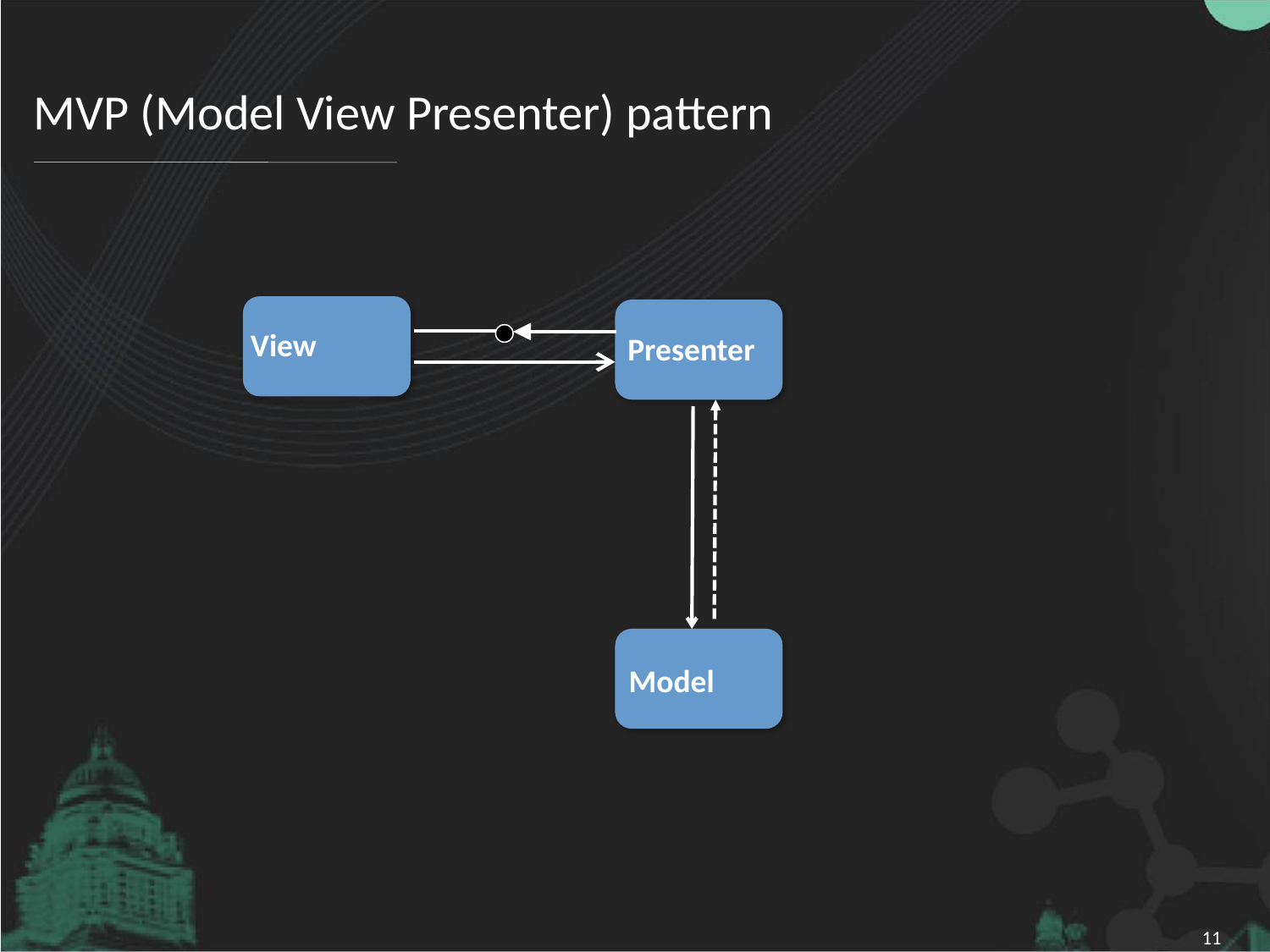

# MVP (Model View Presenter) pattern

View
Presenter

Model
11